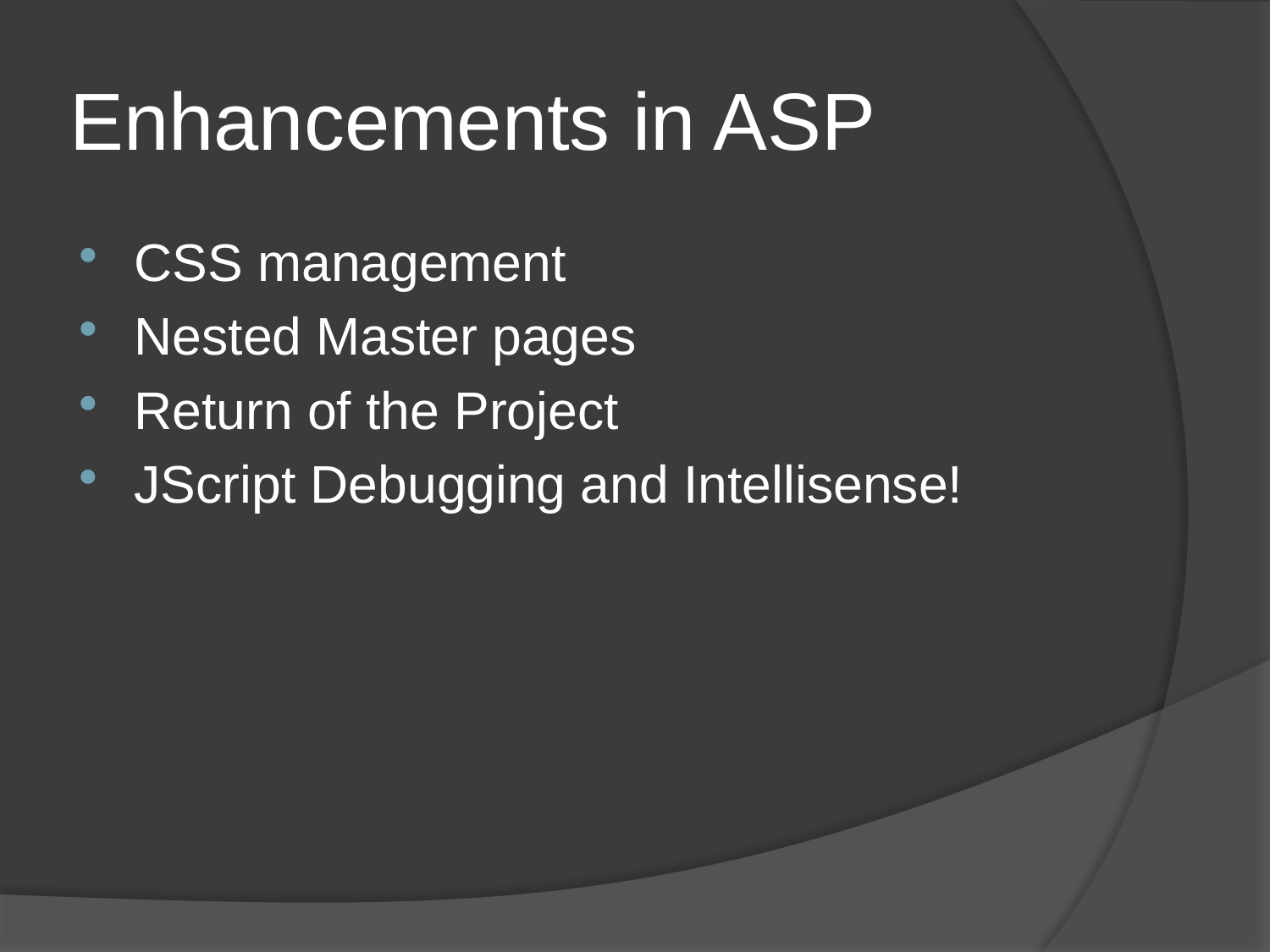

# Enhancements in ASP
CSS management
Nested Master pages
Return of the Project
JScript Debugging and Intellisense!